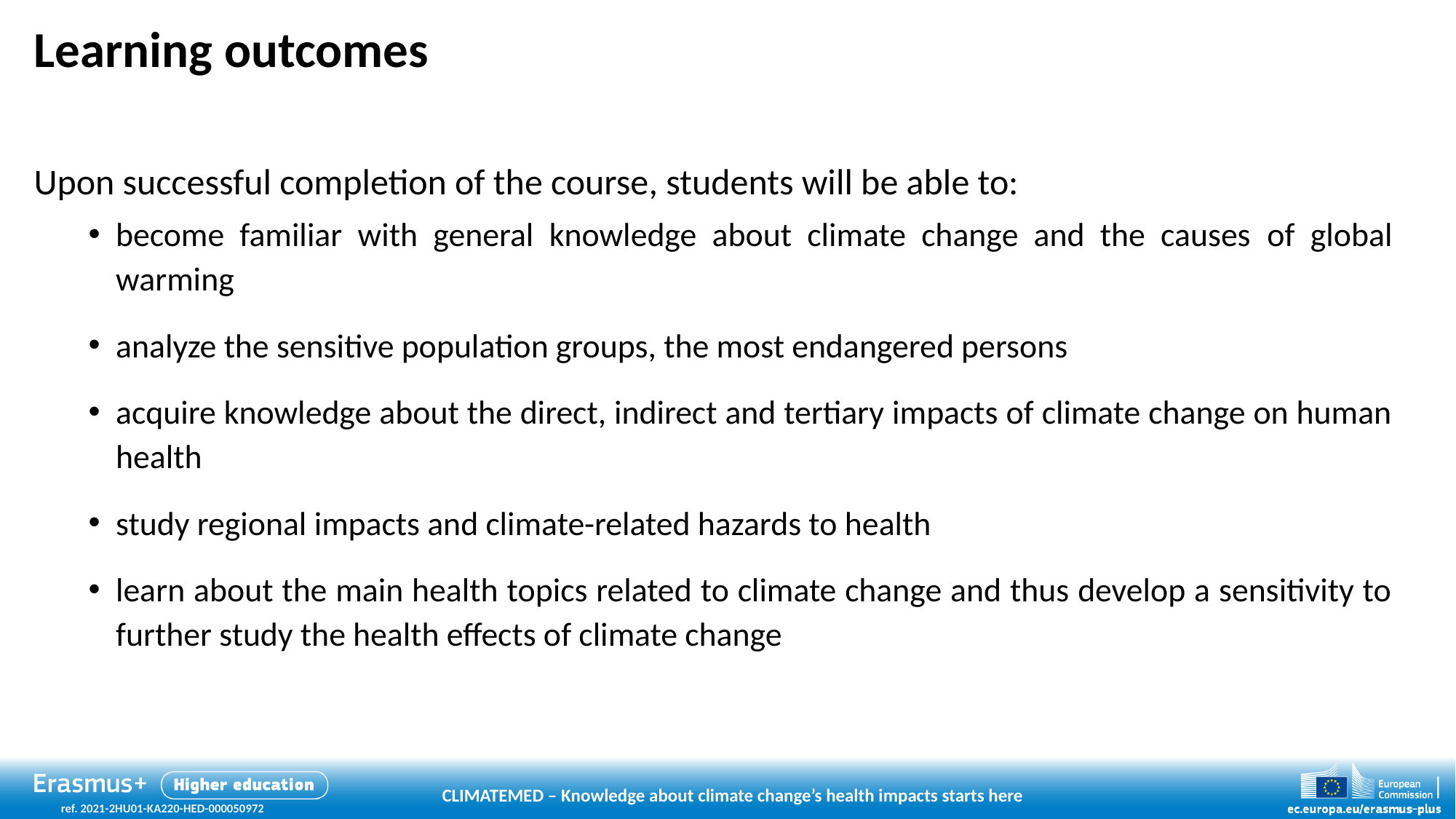

# Learning outcomes
Upon successful completion of the course, students will be able to:
become familiar with general knowledge about climate change and the causes of global warming
analyze the sensitive population groups, the most endangered persons
acquire knowledge about the direct, indirect and tertiary impacts of climate change on human health
study regional impacts and climate-related hazards to health
learn about the main health topics related to climate change and thus develop a sensitivity to further study the health effects of climate change